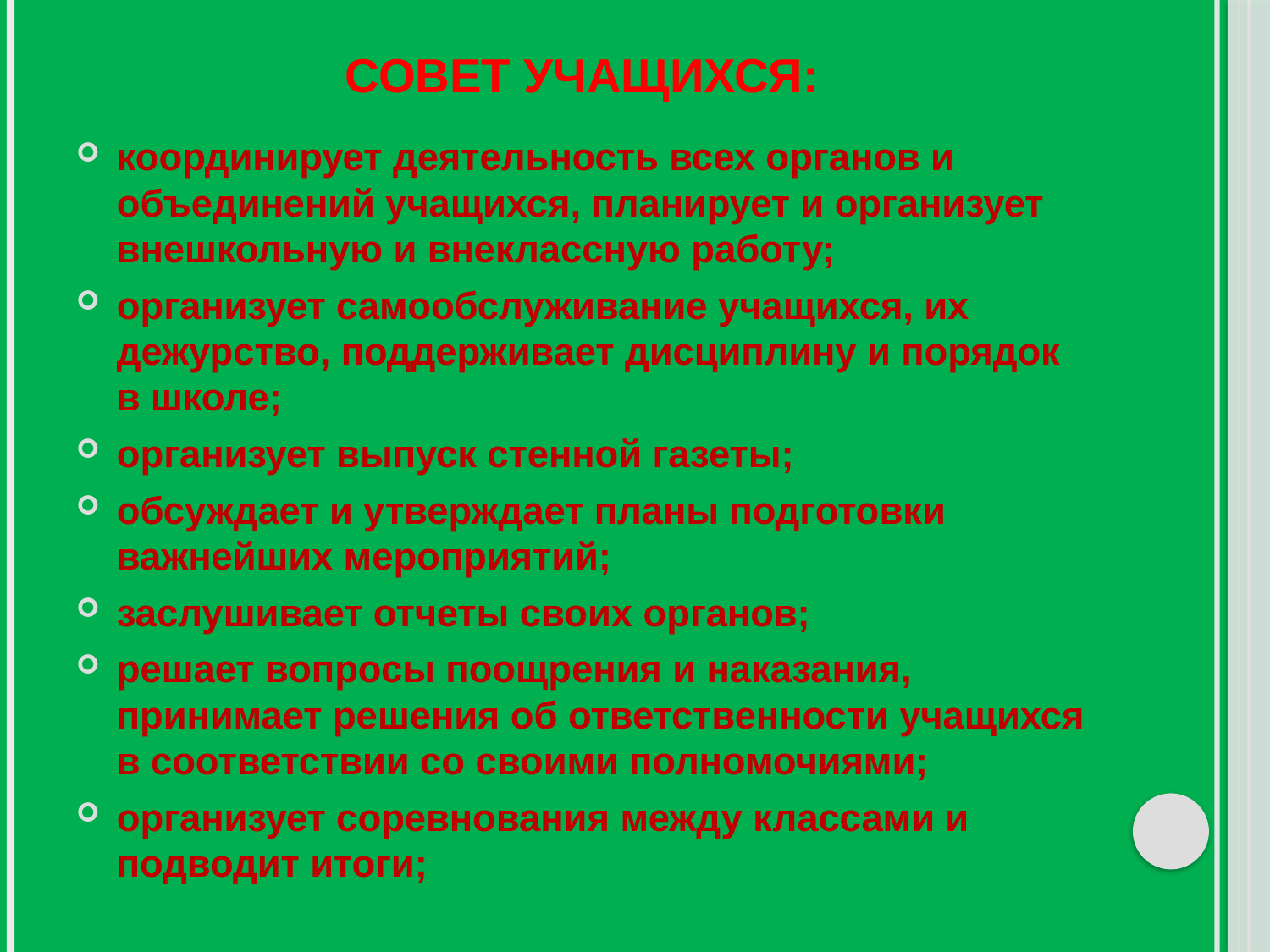

# Совет учащихся:
координирует деятельность всех органов и объединений учащихся, планирует и организует внешкольную и внеклассную работу;
организует самообслуживание учащихся, их дежурство, поддерживает дисциплину и порядок в школе;
организует выпуск стенной газеты;
обсуждает и утверждает планы подготовки важнейших мероприятий;
заслушивает отчеты своих органов;
решает вопросы поощрения и наказания, принимает решения об ответственности учащихся в соответствии со своими полномочиями;
организует соревнования между классами и подводит итоги;